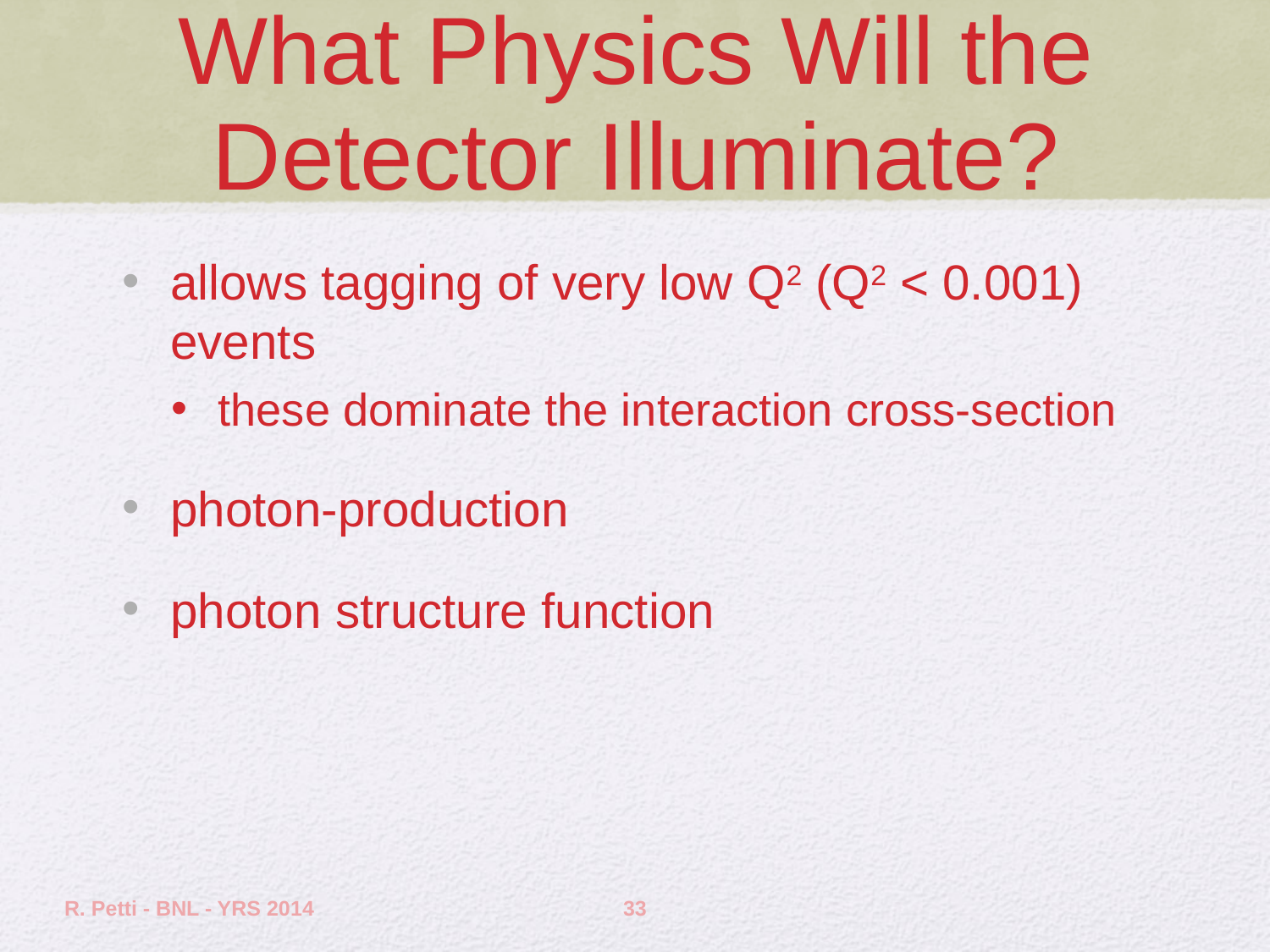

# What Physics Will the Detector Illuminate?
allows tagging of very low Q2 (Q2 < 0.001) events
these dominate the interaction cross-section
photon-production
photon structure function
R. Petti - BNL - YRS 2014
33